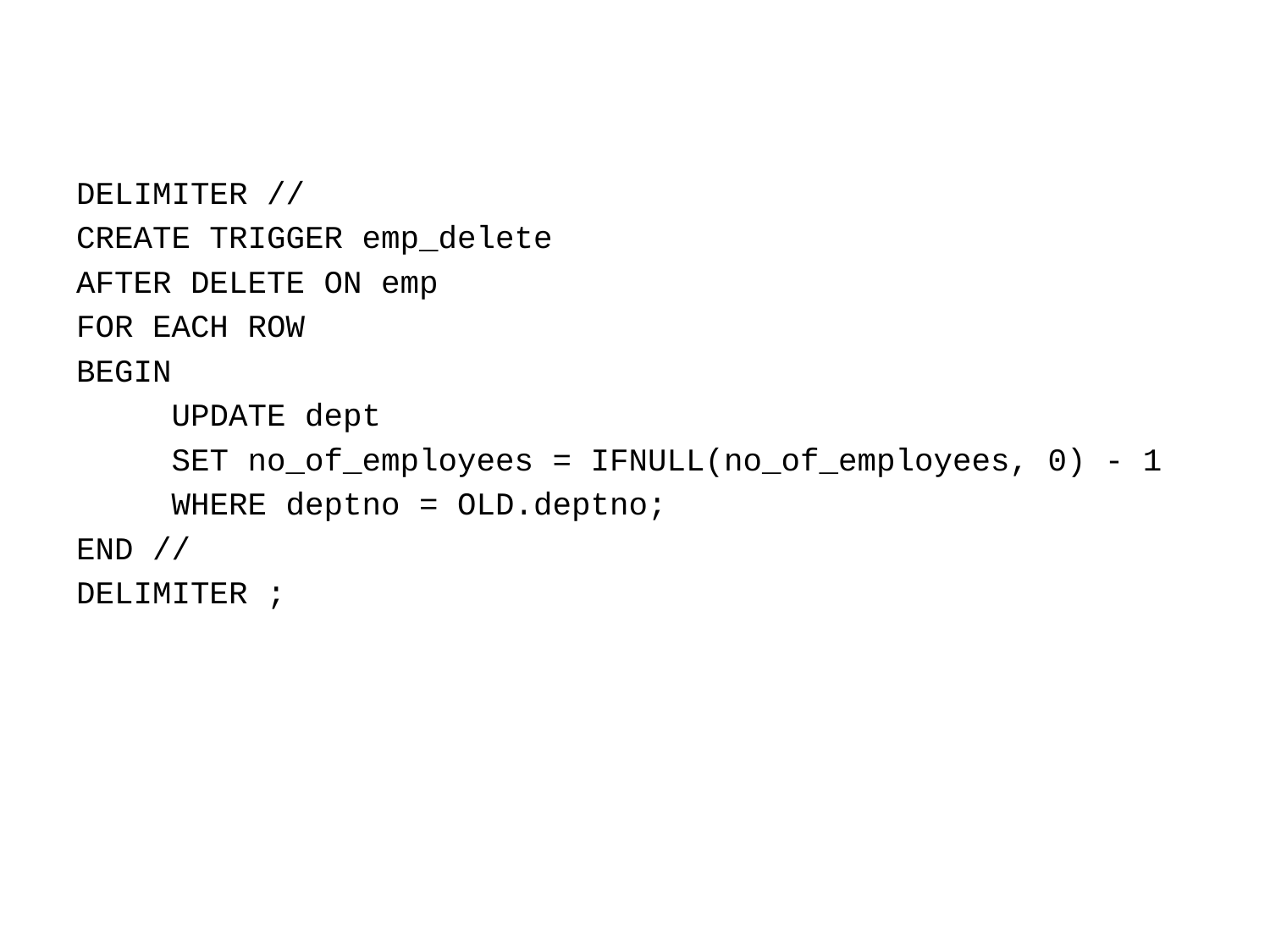

#
DELIMITER //
CREATE TRIGGER emp_delete
AFTER DELETE ON emp
FOR EACH ROW
BEGIN
     UPDATE dept
     SET no_of_employees = IFNULL(no_of_employees, 0) - 1
     WHERE deptno = OLD.deptno;
END //
DELIMITER ;